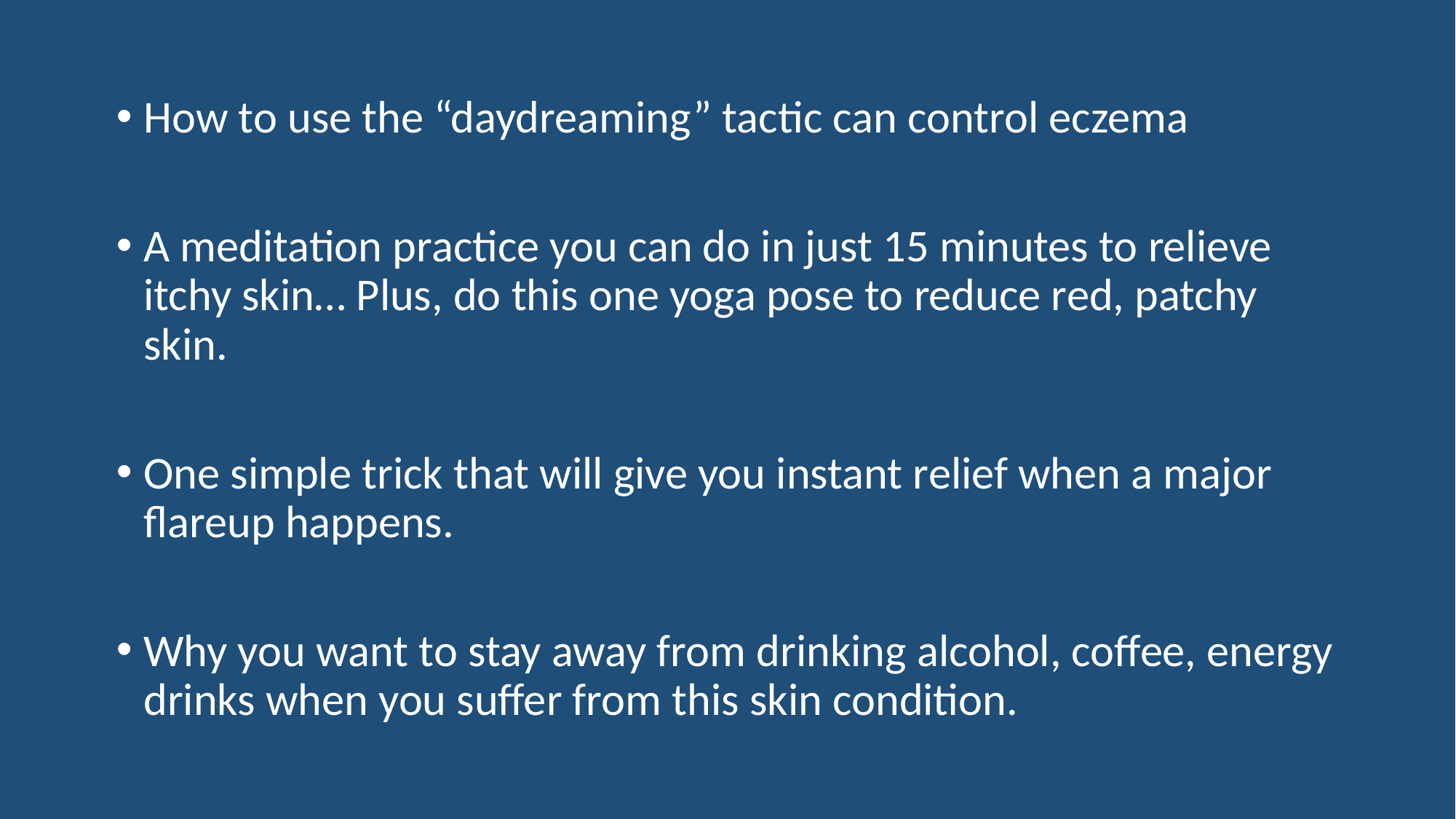

How to use the “daydreaming” tactic can control eczema

A meditation practice you can do in just 15 minutes to relieve itchy skin… Plus, do this one yoga pose to reduce red, patchy skin.

One simple trick that will give you instant relief when a major flareup happens.

Why you want to stay away from drinking alcohol, coffee, energy drinks when you suffer from this skin condition.